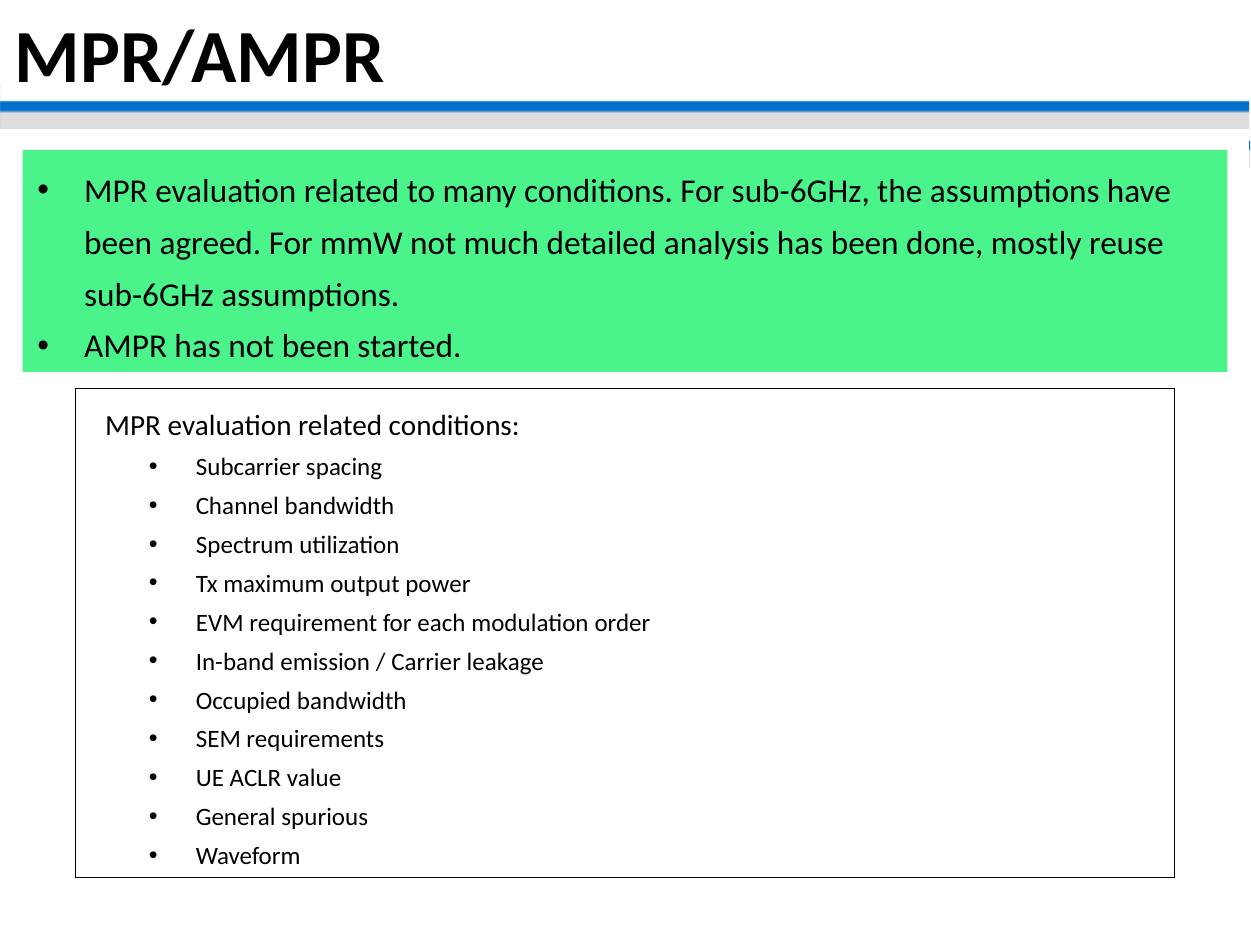

MPR/AMPR
MPR evaluation related to many conditions. For sub-6GHz, the assumptions have been agreed. For mmW not much detailed analysis has been done, mostly reuse sub-6GHz assumptions.
AMPR has not been started.
MPR evaluation related conditions:
Subcarrier spacing
Channel bandwidth
Spectrum utilization
Tx maximum output power
EVM requirement for each modulation order
In-band emission / Carrier leakage
Occupied bandwidth
SEM requirements
UE ACLR value
General spurious
Waveform